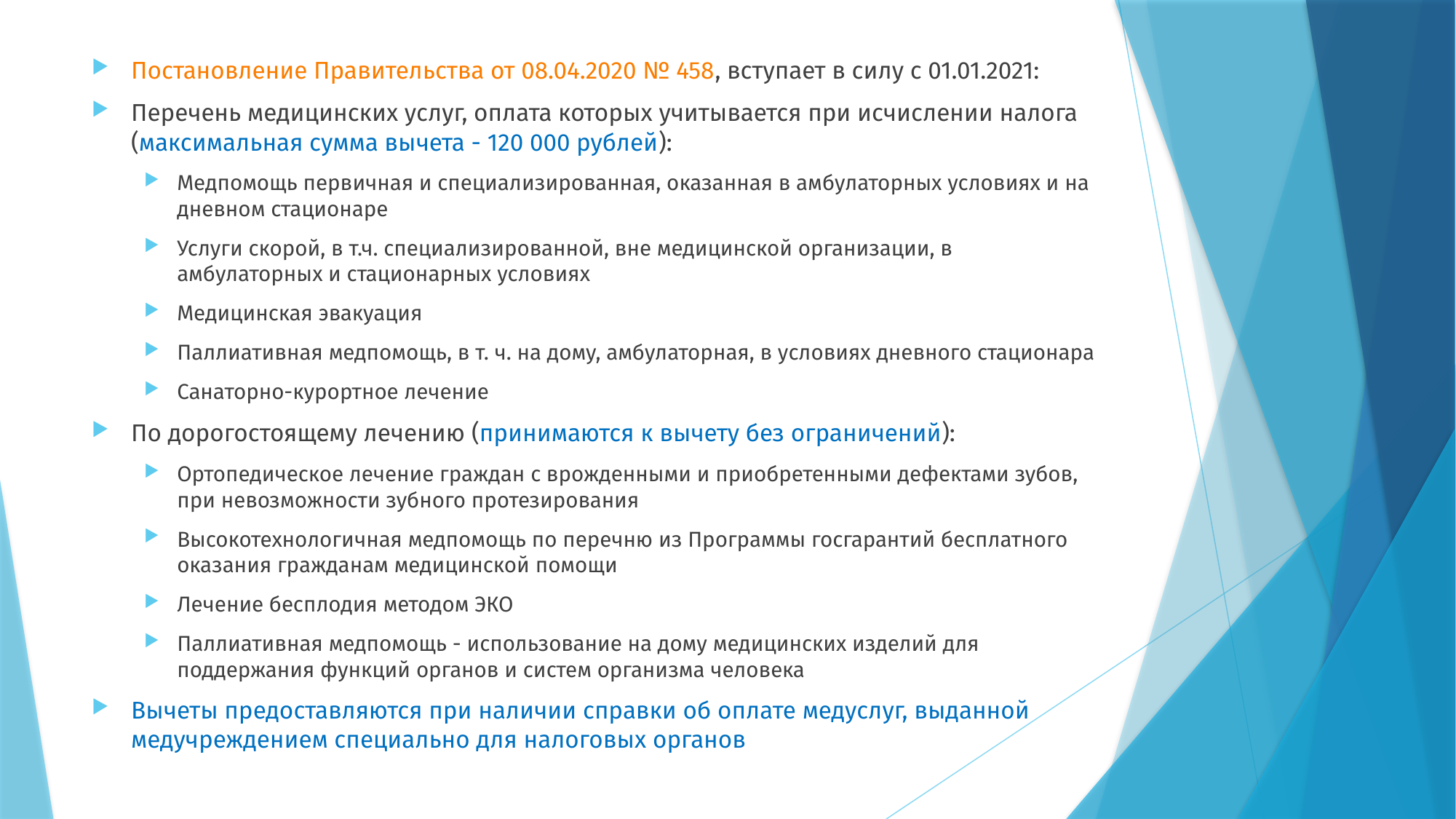

Постановление Правительства от 08.04.2020 № 458, вступает в силу с 01.01.2021:
Перечень медицинских услуг, оплата которых учитывается при исчислении налога (максимальная сумма вычета - 120 000 рублей):
Медпомощь первичная и специализированная, оказанная в амбулаторных условиях и на дневном стационаре
Услуги скорой, в т.ч. специализированной, вне медицинской организации, в амбулаторных и стационарных условиях
Медицинская эвакуация
Паллиативная медпомощь, в т. ч. на дому, амбулаторная, в условиях дневного стационара
Санаторно-курортное лечение
По дорогостоящему лечению (принимаются к вычету без ограничений):
Ортопедическое лечение граждан с врожденными и приобретенными дефектами зубов, при невозможности зубного протезирования
Высокотехнологичная медпомощь по перечню из Программы госгарантий бесплатного оказания гражданам медицинской помощи
Лечение бесплодия методом ЭКО
Паллиативная медпомощь - использование на дому медицинских изделий для поддержания функций органов и систем организма человека
Вычеты предоставляются при наличии справки об оплате медуслуг, выданной медучреждением специально для налоговых органов